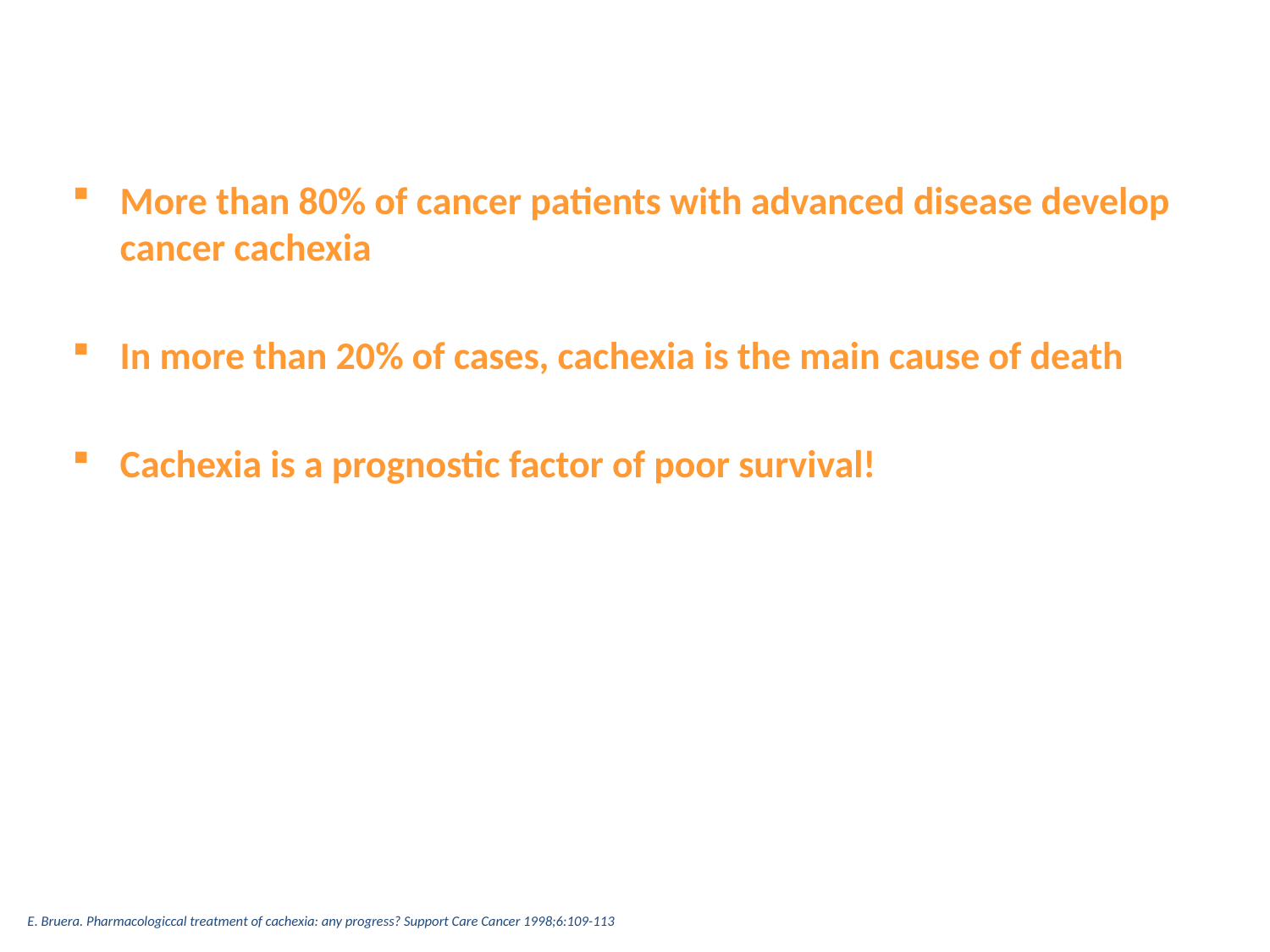

More than 80% of cancer patients with advanced disease develop cancer cachexia

In more than 20% of cases, cachexia is the main cause of death

Cachexia is a prognostic factor of poor survival!
E. Bruera. Pharmacologiccal treatment of cachexia: any progress? Support Care Cancer 1998;6:109-113